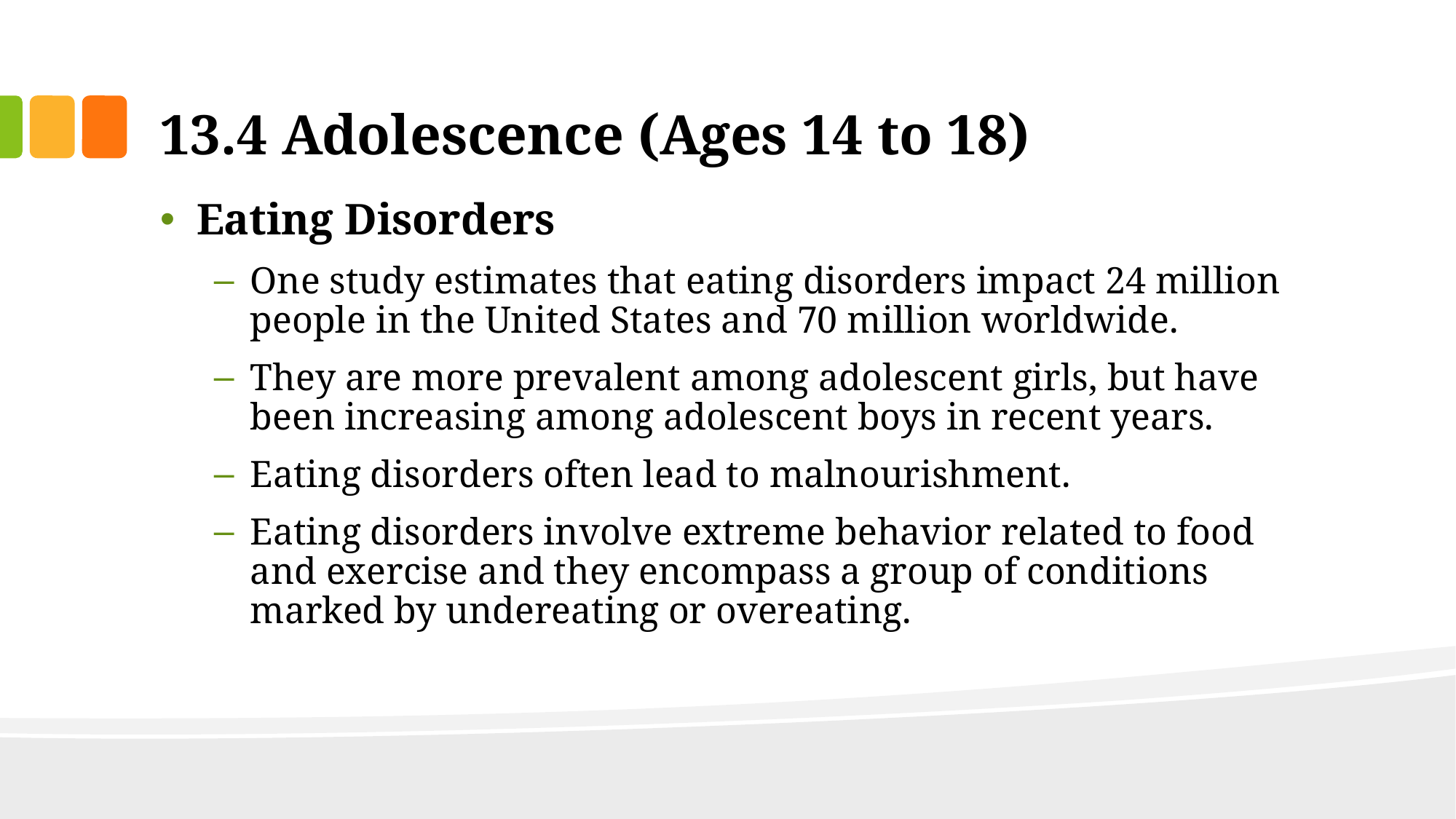

# 13.4 Adolescence (Ages 14 to 18)
Eating Disorders
One study estimates that eating disorders impact 24 million people in the United States and 70 million worldwide.
They are more prevalent among adolescent girls, but have been increasing among adolescent boys in recent years.
Eating disorders often lead to malnourishment.
Eating disorders involve extreme behavior related to food and exercise and they encompass a group of conditions marked by undereating or overeating.